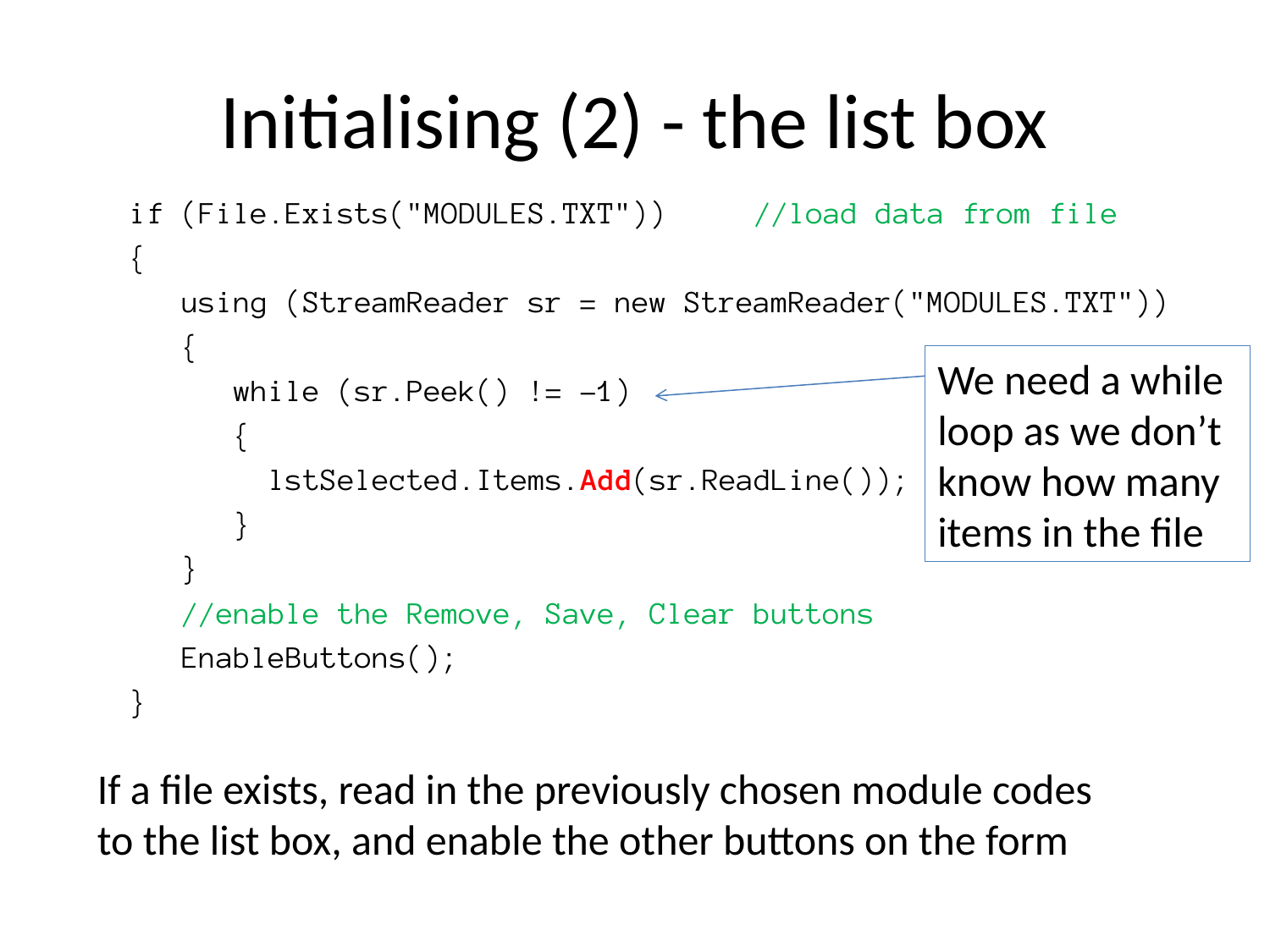

# Initialising (2) - the list box
   if (File.Exists("MODULES.TXT"))     //load data from file
   {
      using (StreamReader sr = new StreamReader("MODULES.TXT"))
      {
         while (sr.Peek() != -1)
         {
           lstSelected.Items.Add(sr.ReadLine());
         }
      }
      //enable the Remove, Save, Clear buttons
      EnableButtons();
   }

We need a while loop as we don’t know how many items in the file
If a file exists, read in the previously chosen module codes to the list box, and enable the other buttons on the form